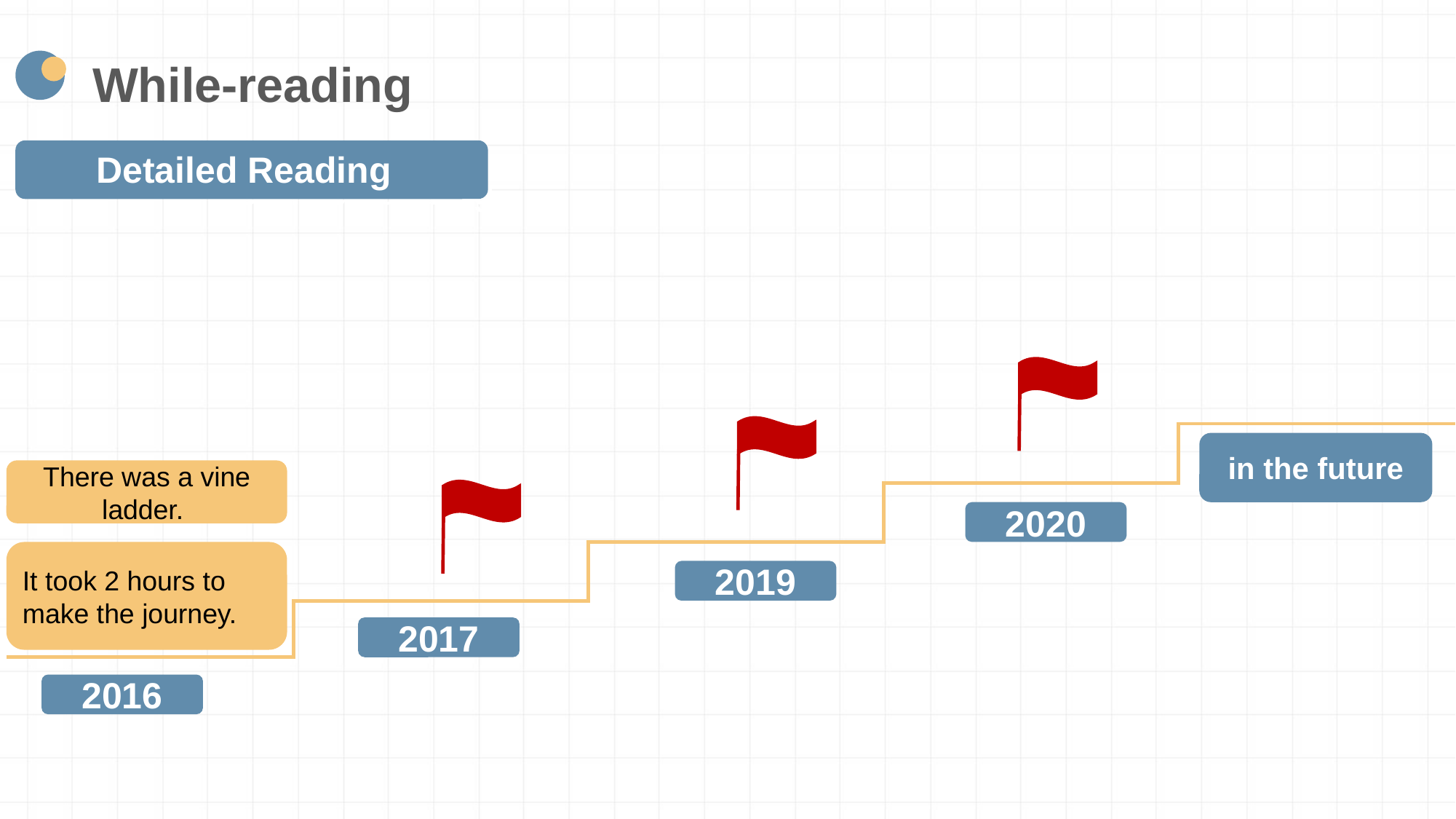

While-reading

Detailed Reading

Detailed reading

in the future
2020
2019
2017
2016
There was a vine ladder.

It took 2 hours to make the journey.